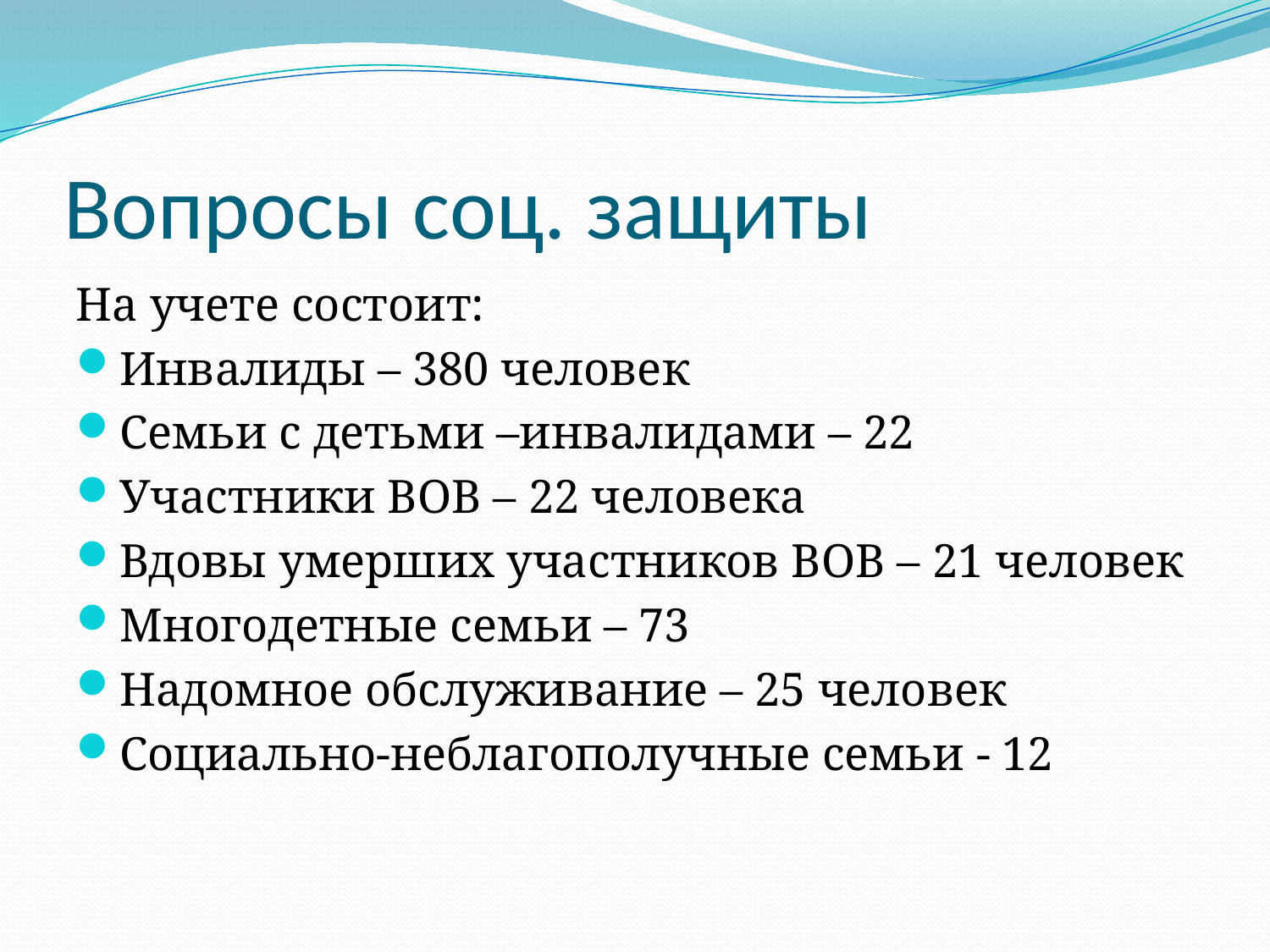

# Вопросы соц. защиты
На учете состоит:
Инвалиды – 380 человек
Семьи с детьми –инвалидами – 22
Участники ВОВ – 22 человека
Вдовы умерших участников ВОВ – 21 человек
Многодетные семьи – 73
Надомное обслуживание – 25 человек
Социально-неблагополучные семьи - 12